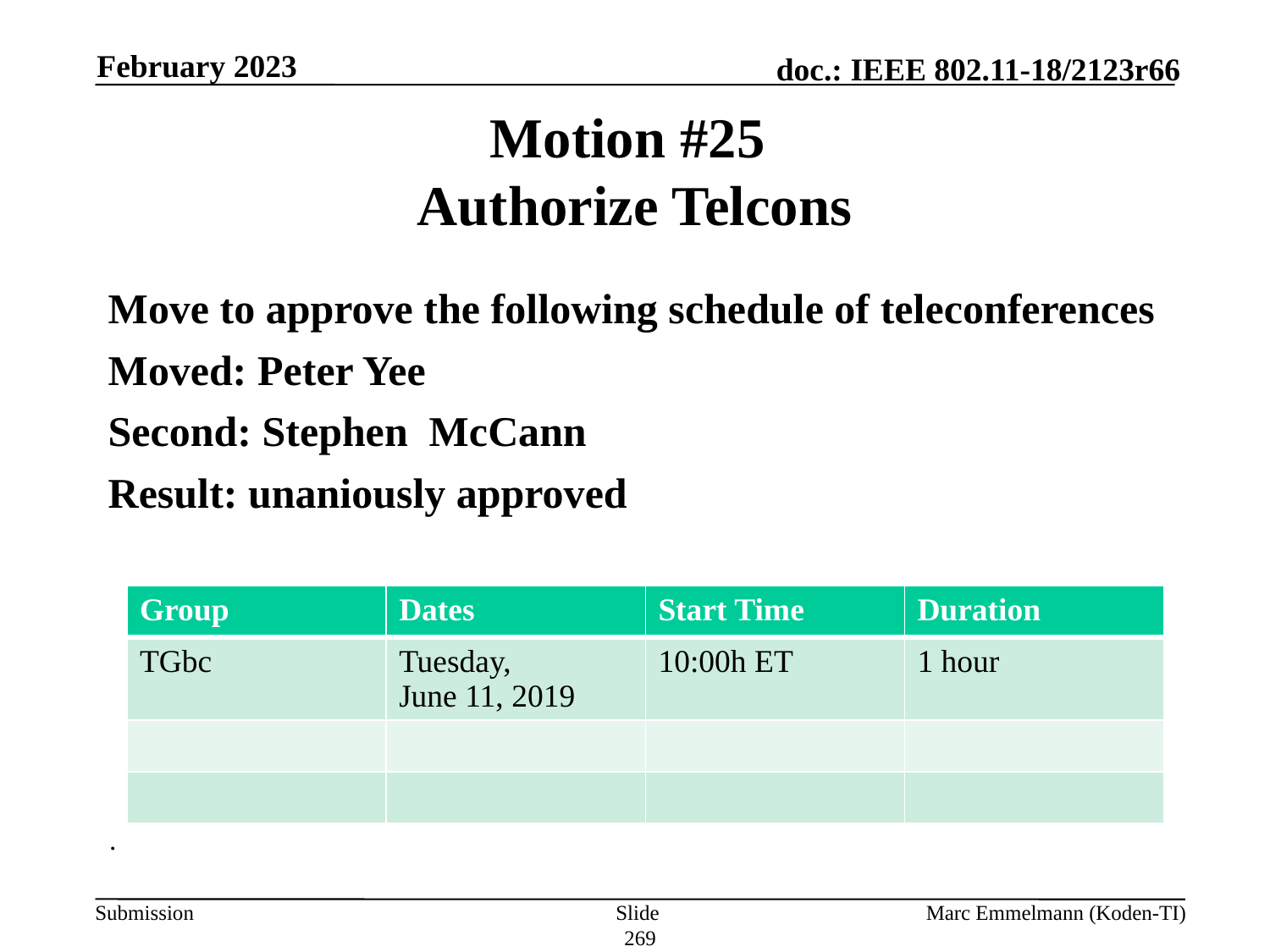

February 2023
# Motion #25 Authorize Telcons
Move to approve the following schedule of teleconferences
Moved: Peter Yee
Second: Stephen  McCann
Result: unaniously approved
| Group | Dates | Start Time | Duration |
| --- | --- | --- | --- |
| TGbc | Tuesday, June 11, 2019 | 10:00h ET | 1 hour |
|  |  |  |  |
|  |  |  |  |
.
Slide 269
Marc Emmelmann (Koden-TI)